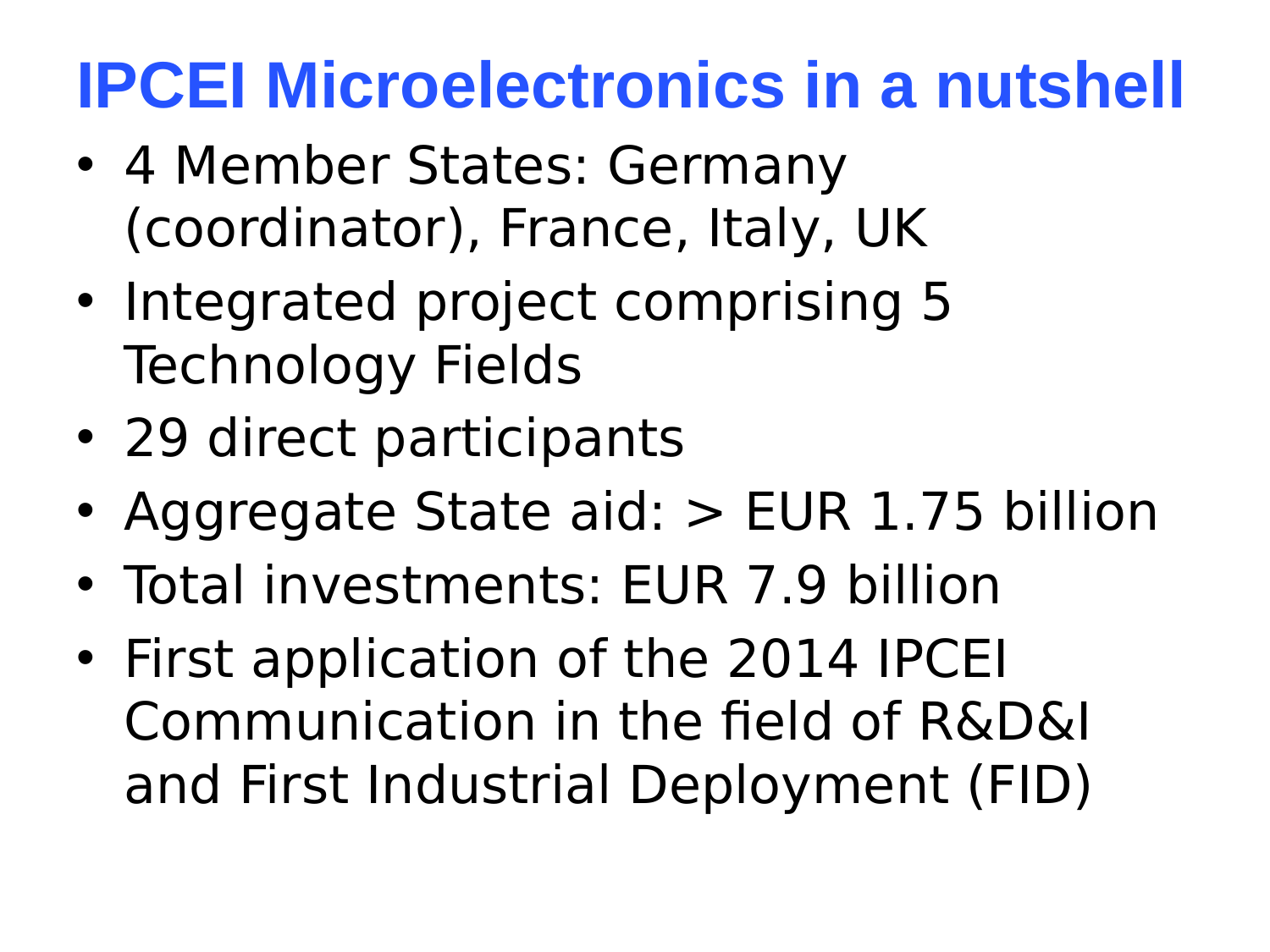

IPCEI Microelectronics in a nutshell
4 Member States: Germany (coordinator), France, Italy, UK
Integrated project comprising 5 Technology Fields
29 direct participants
Aggregate State aid: > EUR 1.75 billion
Total investments: EUR 7.9 billion
First application of the 2014 IPCEI Communication in the field of R&D&I and First Industrial Deployment (FID)

#